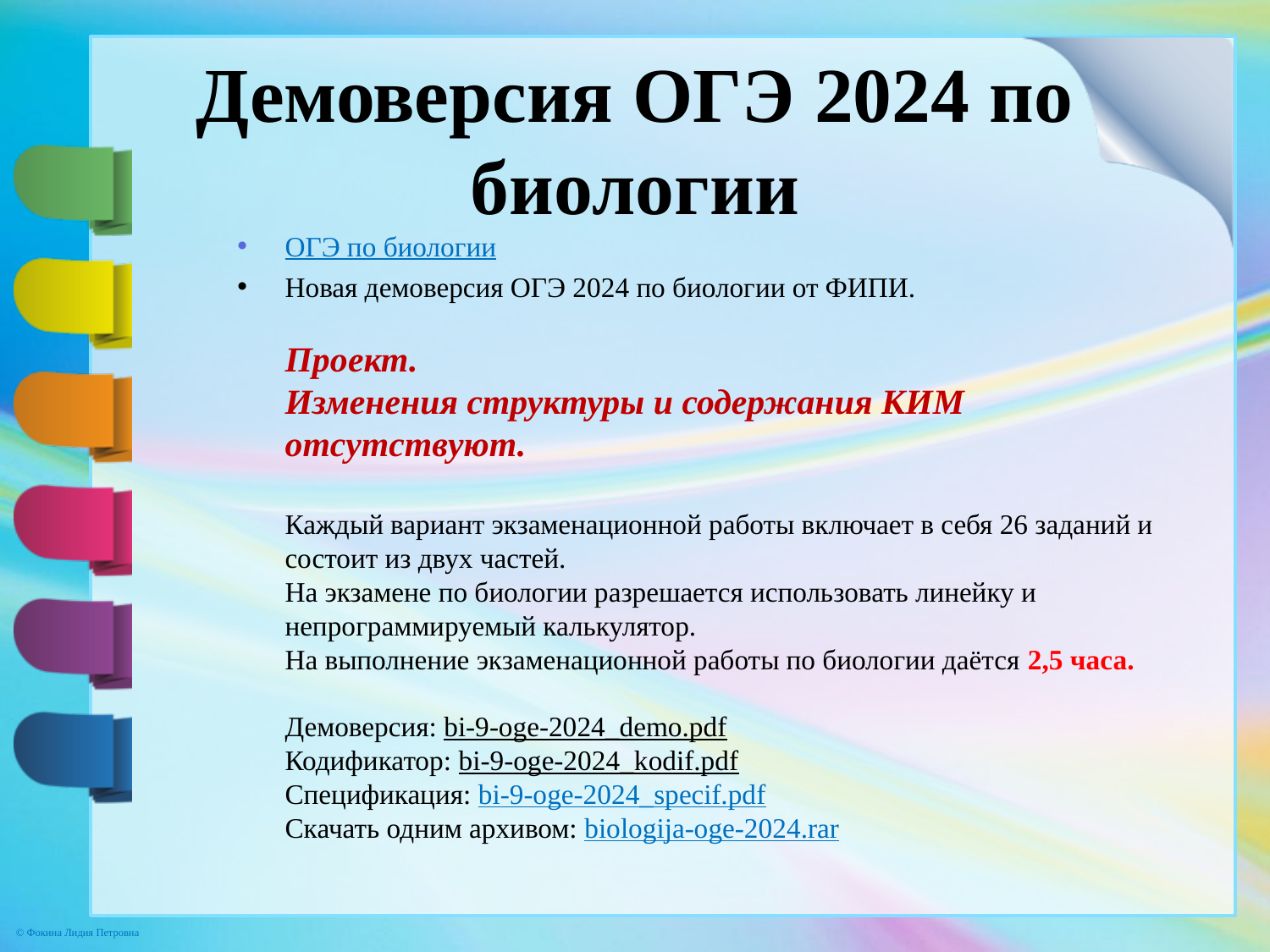

# Демоверсия ОГЭ 2024 по биологии
ОГЭ по биологии
Новая демоверсия ОГЭ 2024 по биологии от ФИПИ.
Проект.
Изменения структуры и содержания КИМ отсутствуют.
Каждый вариант экзаменационной работы включает в себя 26 заданий и состоит из двух частей.
На экзамене по биологии разрешается использовать линейку и непрограммируемый калькулятор.
На выполнение экзаменационной работы по биологии даётся 2,5 часа.
Демоверсия: bi-9-oge-2024_demo.pdf
Кодификатор: bi-9-oge-2024_kodif.pdf
Спецификация: bi-9-oge-2024_specif.pdf
Скачать одним архивом: biologija-oge-2024.rar